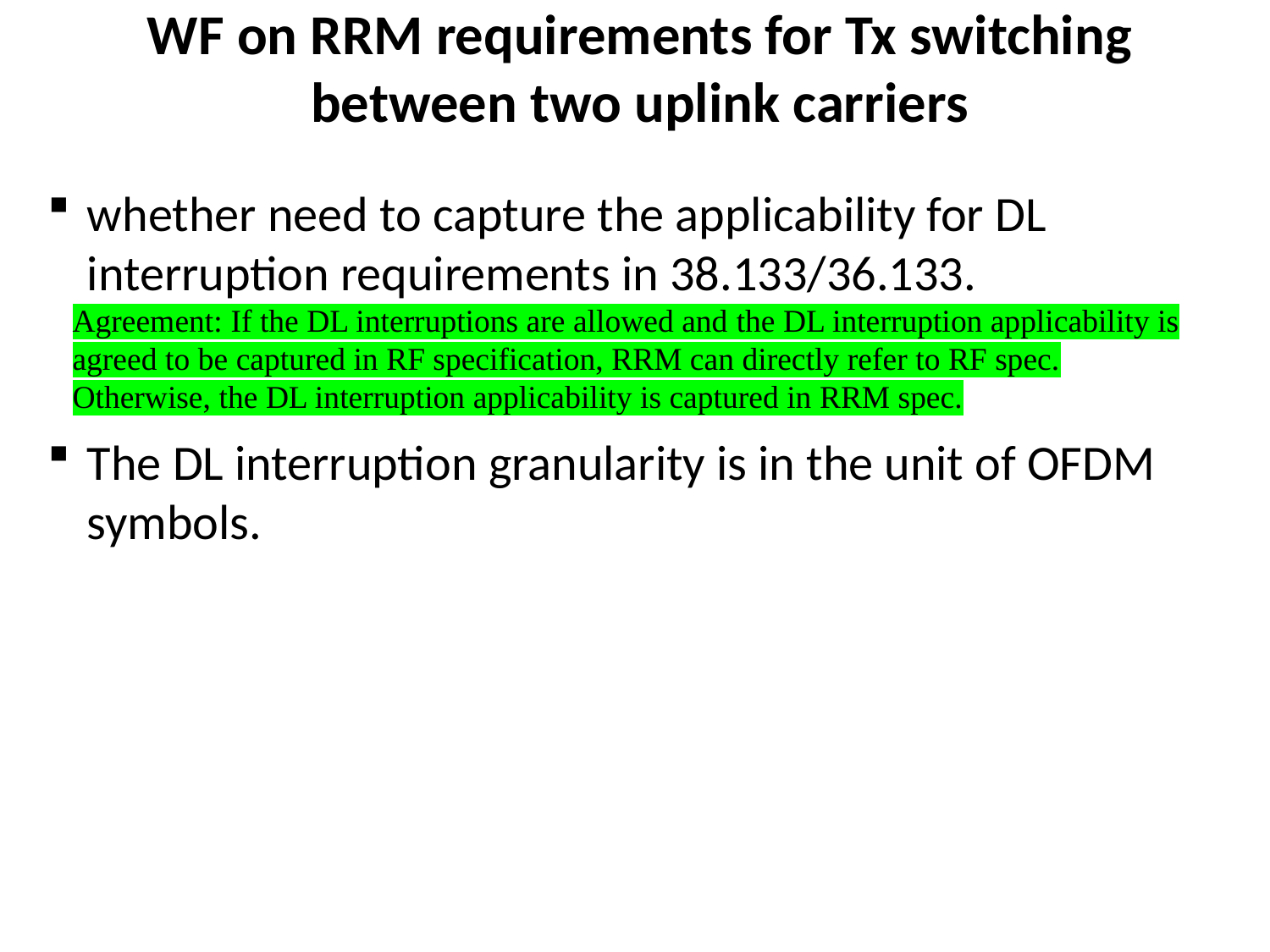

# WF on RRM requirements for Tx switching between two uplink carriers
whether need to capture the applicability for DL interruption requirements in 38.133/36.133.
Agreement: If the DL interruptions are allowed and the DL interruption applicability is agreed to be captured in RF specification, RRM can directly refer to RF spec. Otherwise, the DL interruption applicability is captured in RRM spec.
The DL interruption granularity is in the unit of OFDM symbols.